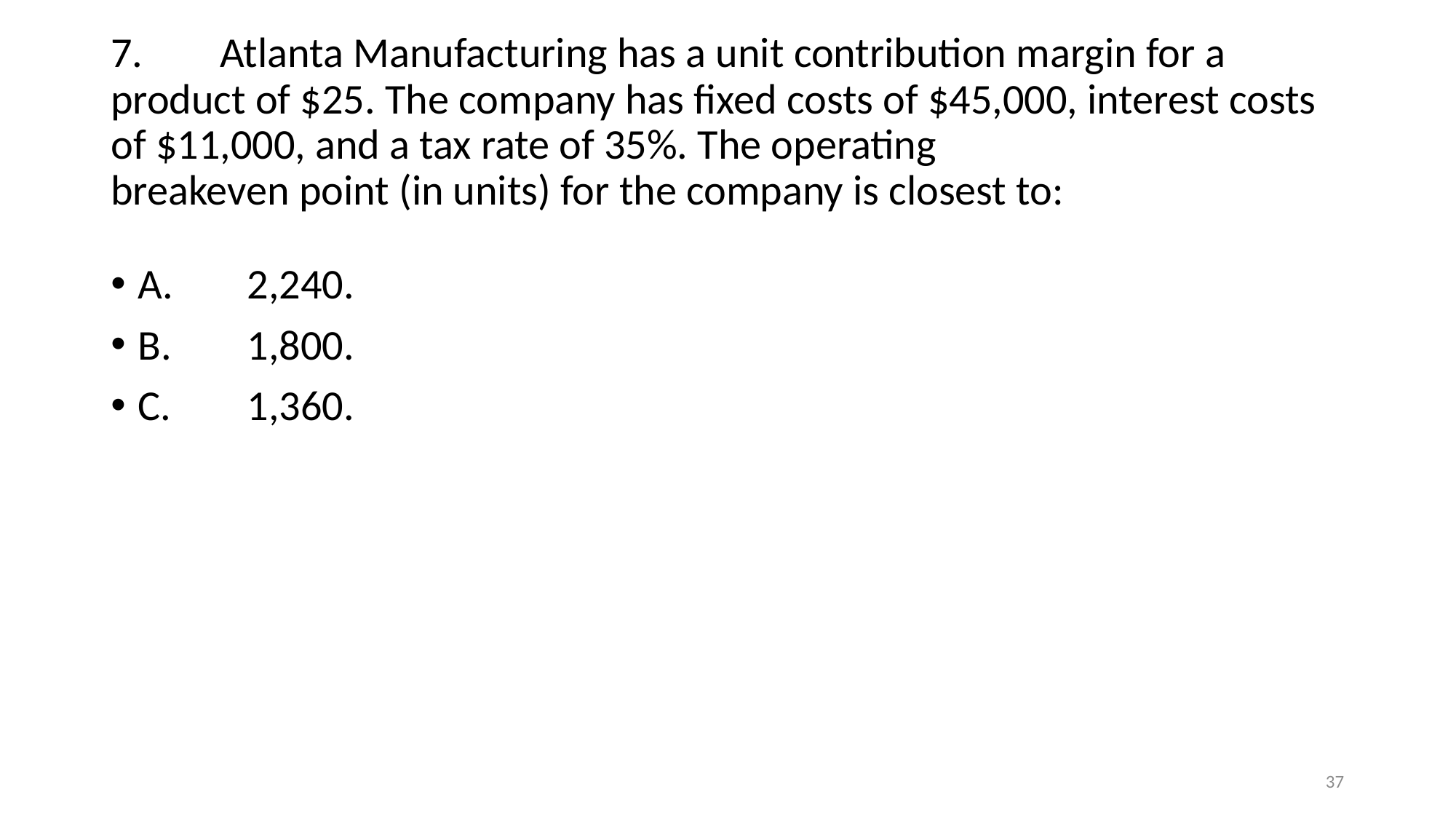

# 7.	Atlanta Manufacturing has a unit contribution margin for a product of $25. The company has fixed costs of $45,000, interest costs of $11,000, and a tax rate of 35%. The operating breakeven point (in units) for the company is closest to:
A.	2,240.
B.	1,800.
C.	1,360.
37